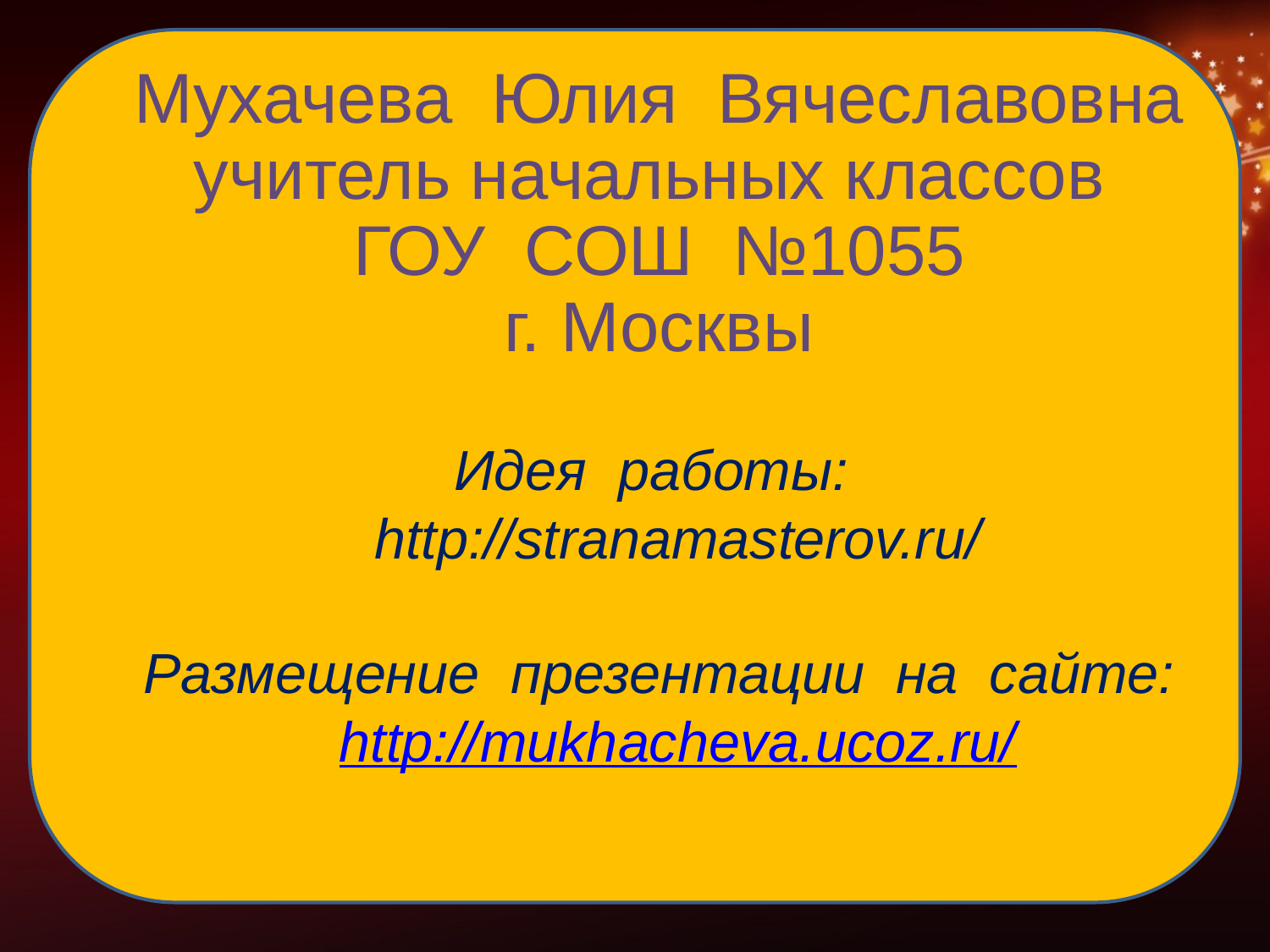

Мухачева  Юлия  Вячеславовна
учитель начальных классов
ГОУ  СОШ  №1055
г. Москвы

Идея  работы:
http://stranamasterov.ru/

Размещение  презентации  на  сайте:
http://mukhacheva.ucoz.ru/